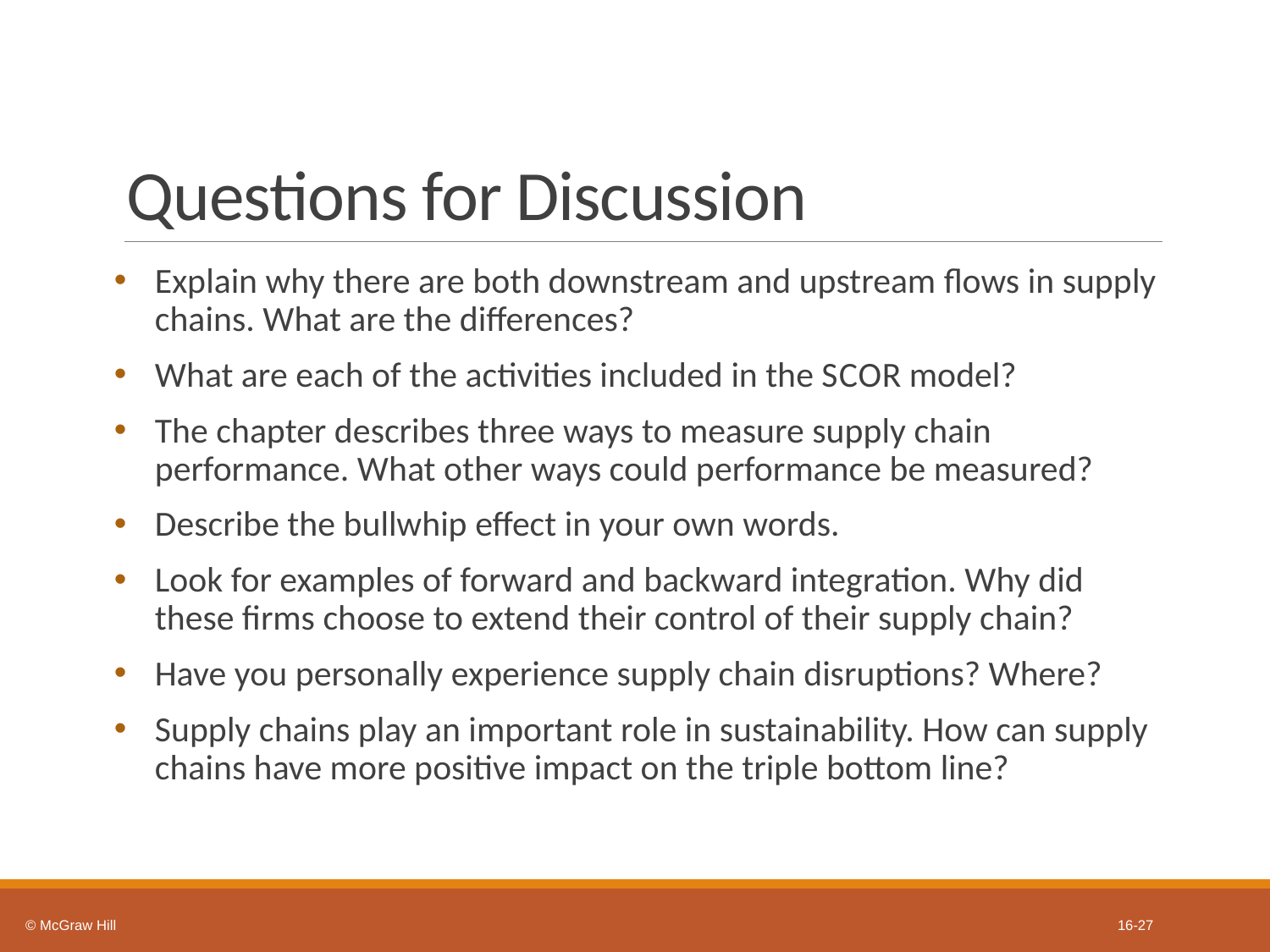

# Questions for Discussion
Explain why there are both downstream and upstream flows in supply chains. What are the differences?
What are each of the activities included in the S C O R model?
The chapter describes three ways to measure supply chain performance. What other ways could performance be measured?
Describe the bullwhip effect in your own words.
Look for examples of forward and backward integration. Why did these firms choose to extend their control of their supply chain?
Have you personally experience supply chain disruptions? Where?
Supply chains play an important role in sustainability. How can supply chains have more positive impact on the triple bottom line?